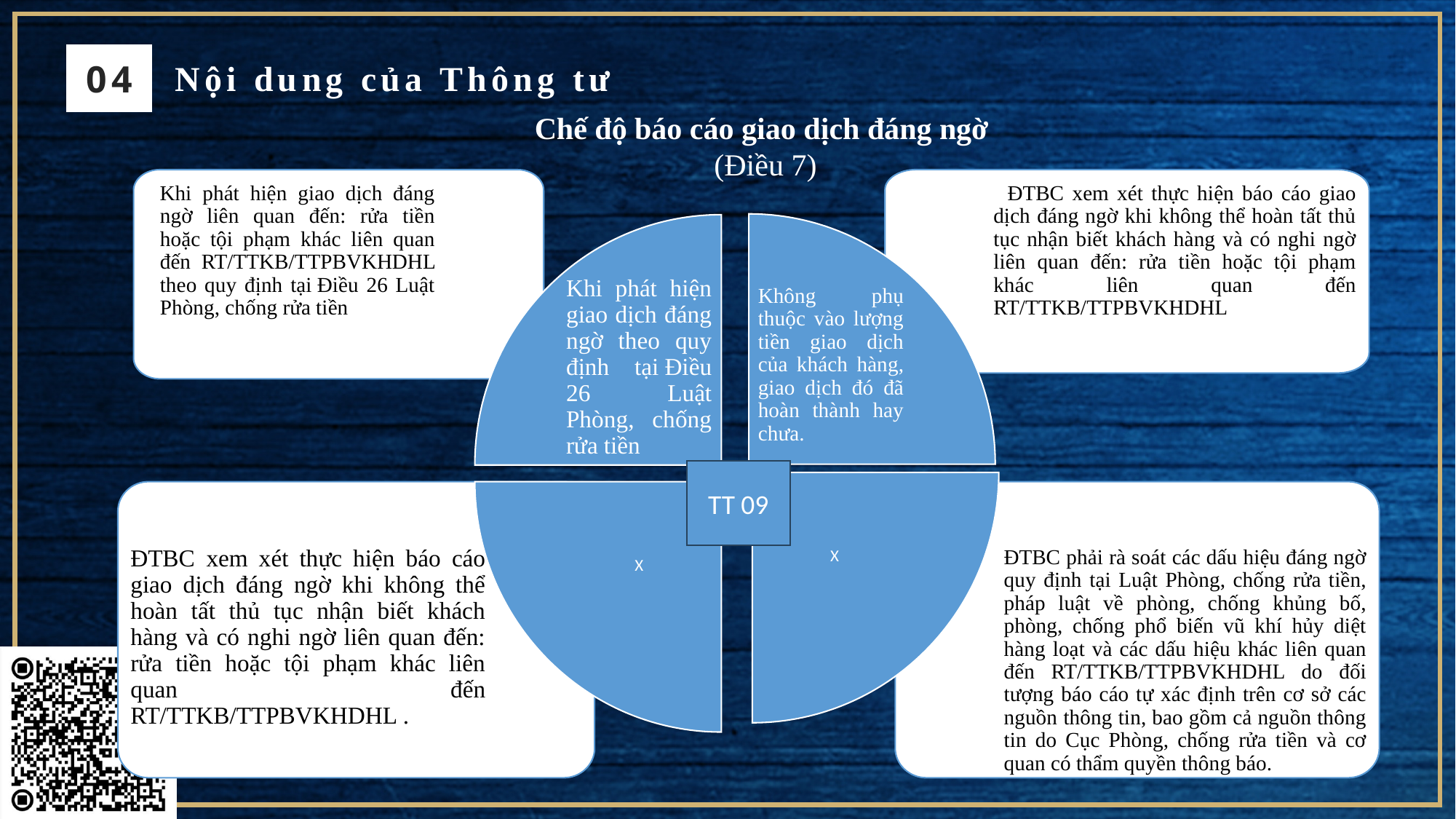

04
Nội dung của Thông tư
Chế độ báo cáo giao dịch đáng ngờ
(Điều 7)

Khi phát hiện giao dịch đáng ngờ liên quan đến: rửa tiền hoặc tội phạm khác liên quan đến RT/TTKB/TTPBVKHDHL theo quy định tại Điều 26 Luật Phòng, chống rửa tiền

ĐTBC xem xét thực hiện báo cáo giao dịch đáng ngờ khi không thể hoàn tất thủ tục nhận biết khách hàng và có nghi ngờ liên quan đến: rửa tiền hoặc tội phạm khác liên quan đến RT/TTKB/TTPBVKHDHL
Không phụ thuộc vào lượng tiền giao dịch của khách hàng, giao dịch đó đã hoàn thành hay chưa.

Khi phát hiện giao dịch đáng ngờ theo quy định tại Điều 26 Luật Phòng, chống rửa tiền

X
ĐTBC phải rà soát các dấu hiệu đáng ngờ quy định tại Luật Phòng, chống rửa tiền, pháp luật về phòng, chống khủng bố, phòng, chống phổ biến vũ khí hủy diệt hàng loạt và các dấu hiệu khác liên quan đến RT/TTKB/TTPBVKHDHL do đối tượng báo cáo tự xác định trên cơ sở các nguồn thông tin, bao gồm cả nguồn thông tin do Cục Phòng, chống rửa tiền và cơ quan có thẩm quyền thông báo.
ĐTBC xem xét thực hiện báo cáo giao dịch đáng ngờ khi không thể hoàn tất thủ tục nhận biết khách hàng và có nghi ngờ liên quan đến: rửa tiền hoặc tội phạm khác liên quan đến RT/TTKB/TTPBVKHDHL .
X
TT 09